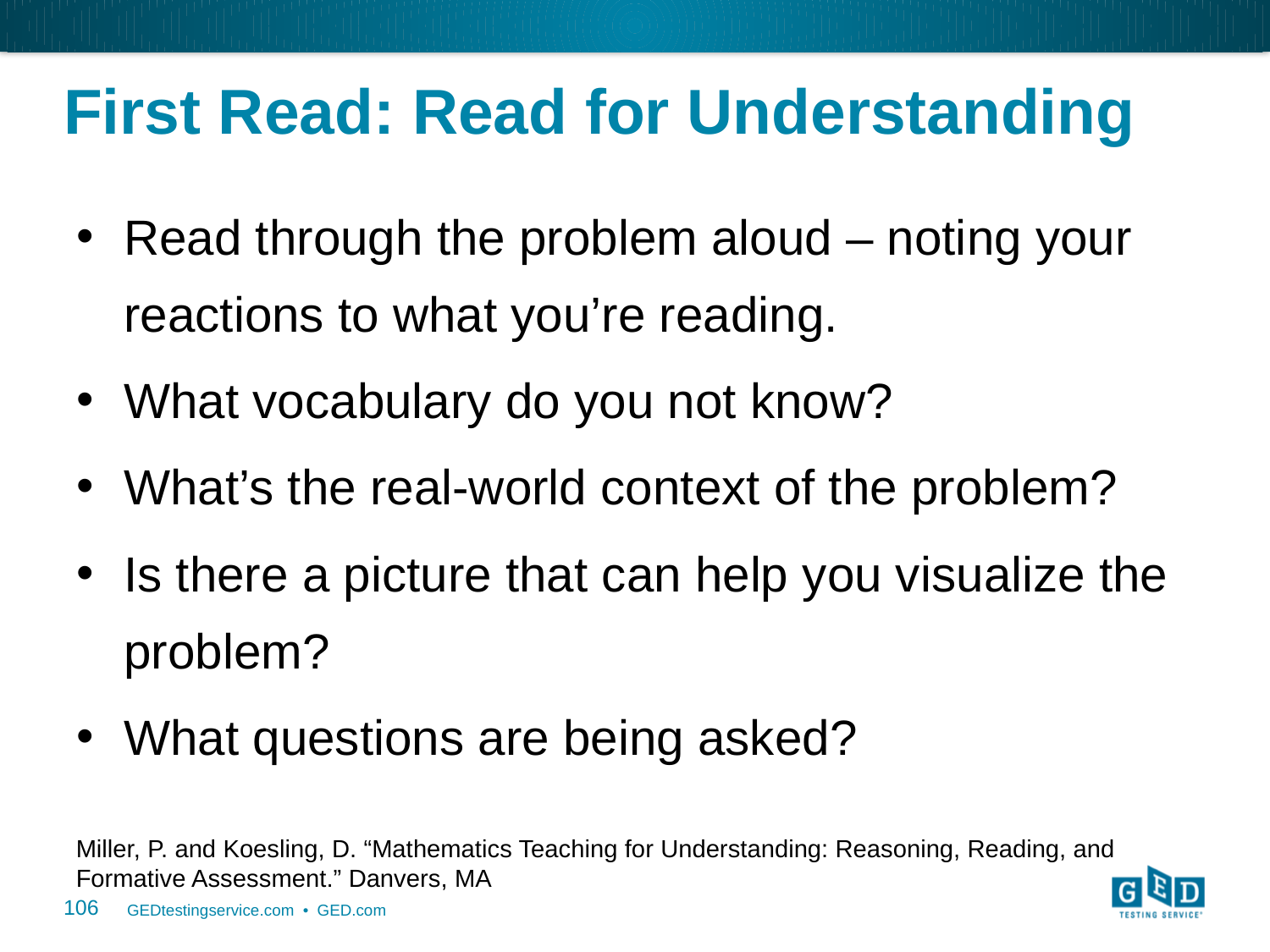

# First Read: Read for Understanding
Read through the problem aloud – noting your reactions to what you’re reading.
What vocabulary do you not know?
What’s the real-world context of the problem?
Is there a picture that can help you visualize the problem?
What questions are being asked?
Miller, P. and Koesling, D. “Mathematics Teaching for Understanding: Reasoning, Reading, and Formative Assessment.” Danvers, MA
106